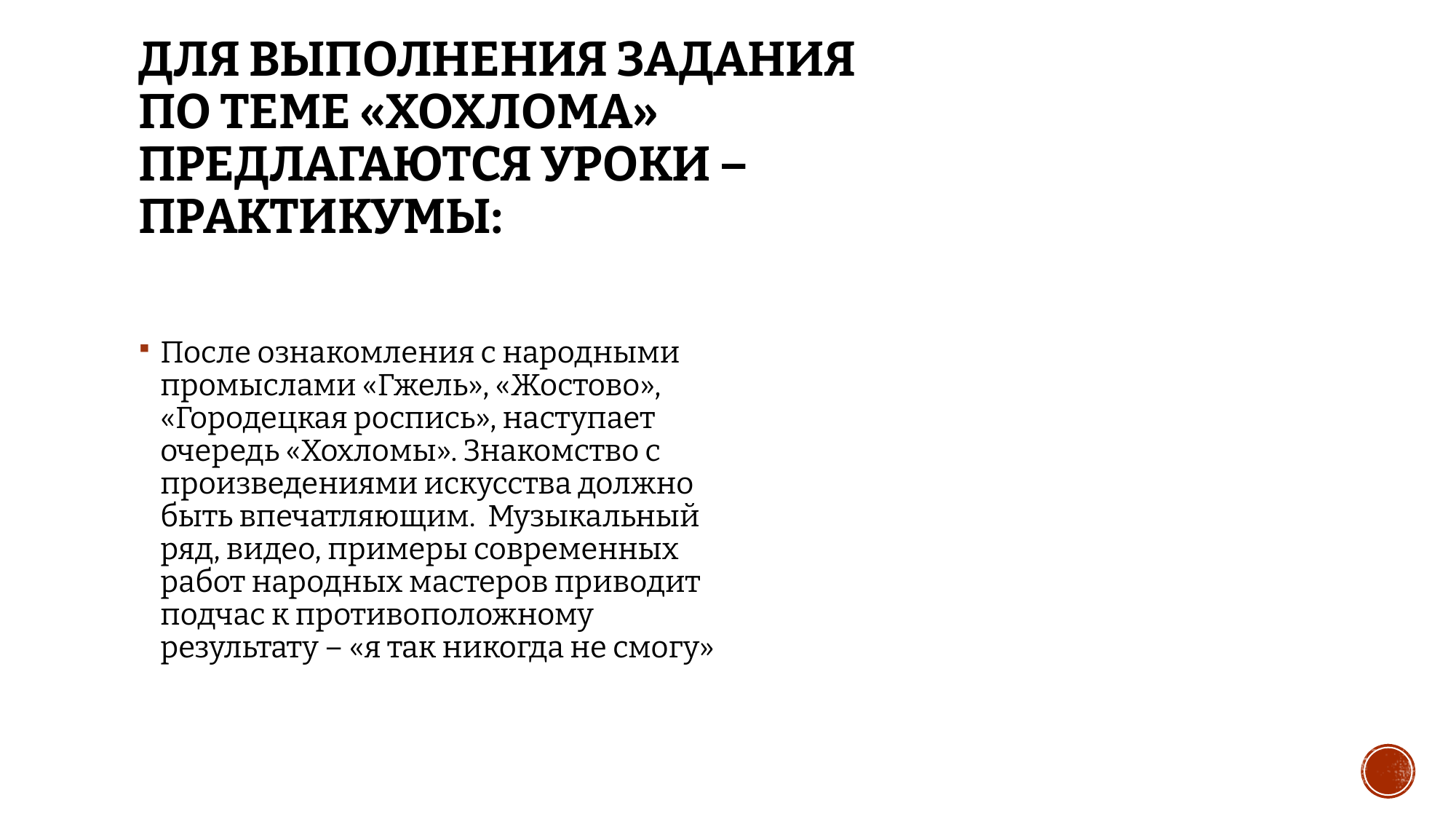

# Для выполнения задания по теме «Хохлома» предлагаются уроки – практикумы:
После ознакомления с народными промыслами «Гжель», «Жостово», «Городецкая роспись», наступает очередь «Хохломы». Знакомство с произведениями искусства должно быть впечатляющим.  Музыкальный ряд, видео, примеры современных работ народных мастеров приводит подчас к противоположному результату – «я так никогда не смогу»